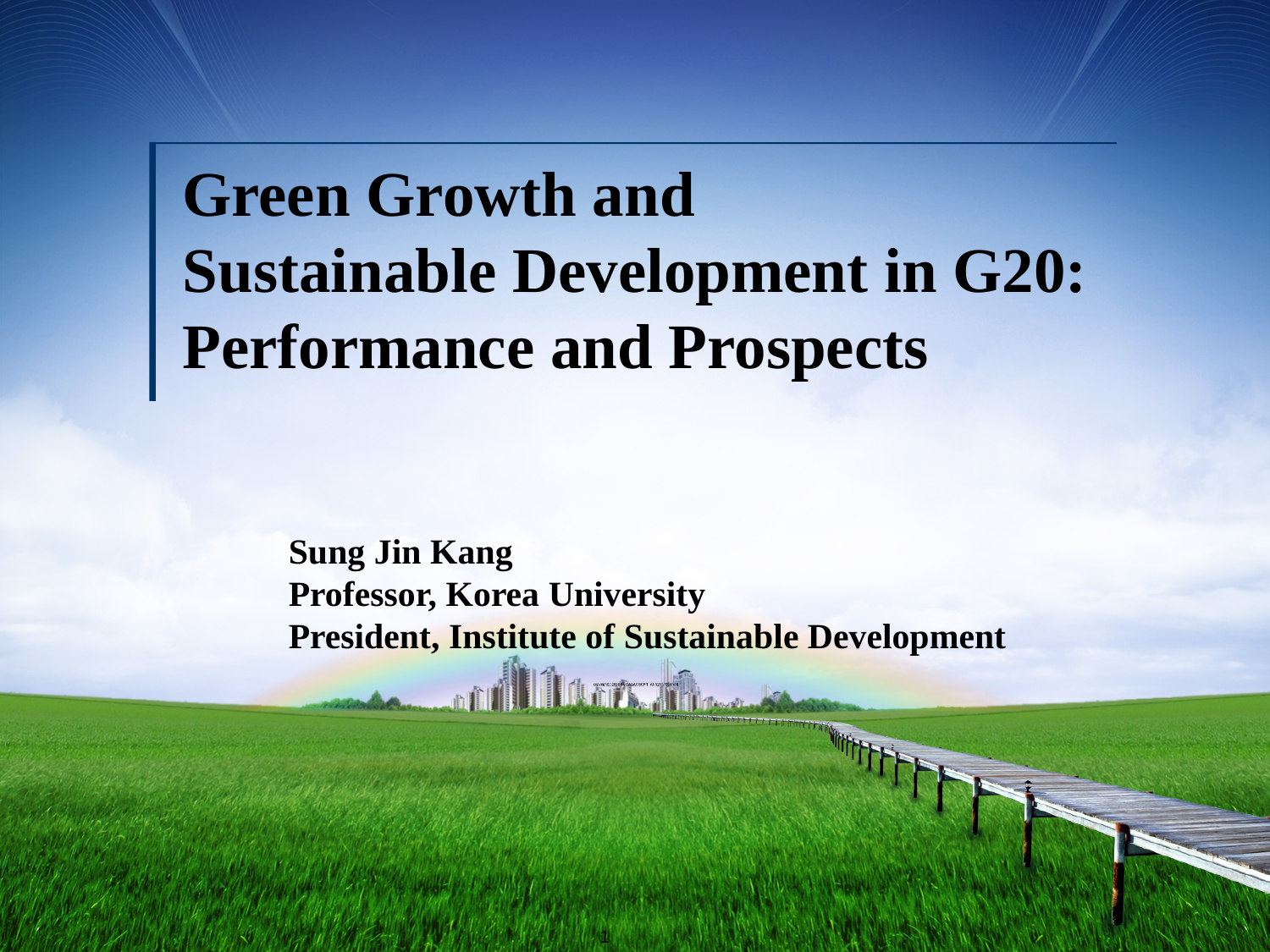

Green Growth and
Sustainable Development in G20:
Performance and Prospects
Sung Jin Kang
Professor, Korea University
President, Institute of Sustainable Development